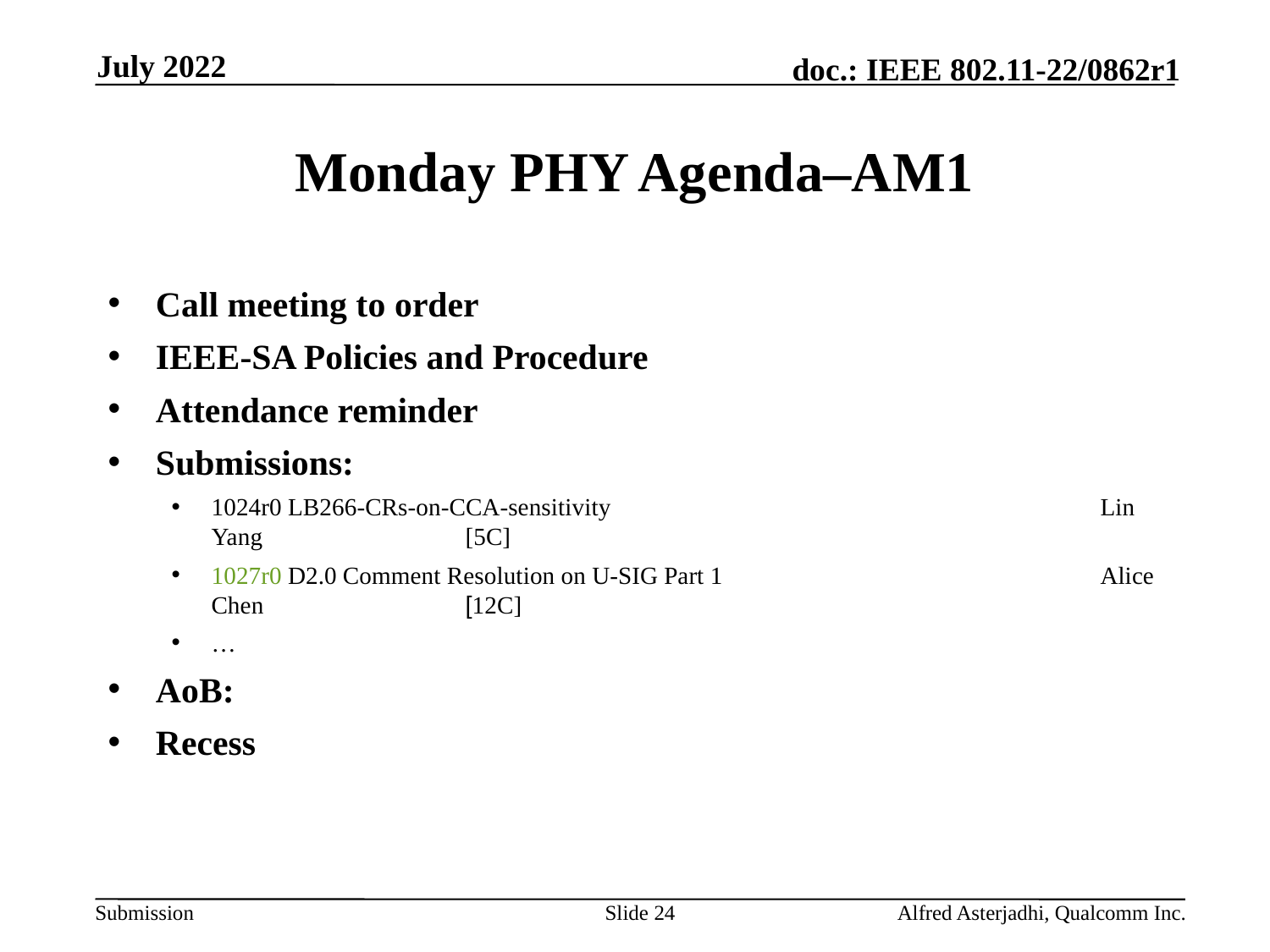

July 2022
# Monday PHY Agenda–AM1
Call meeting to order
IEEE-SA Policies and Procedure
Attendance reminder
Submissions:
1024r0 LB266-CRs-on-CCA-sensitivity 				Lin Yang 		[5C]
1027r0 D2.0 Comment Resolution on U-SIG Part 1 			Alice Chen 		[12C]
…
AoB:
Recess
Slide 24
Alfred Asterjadhi, Qualcomm Inc.